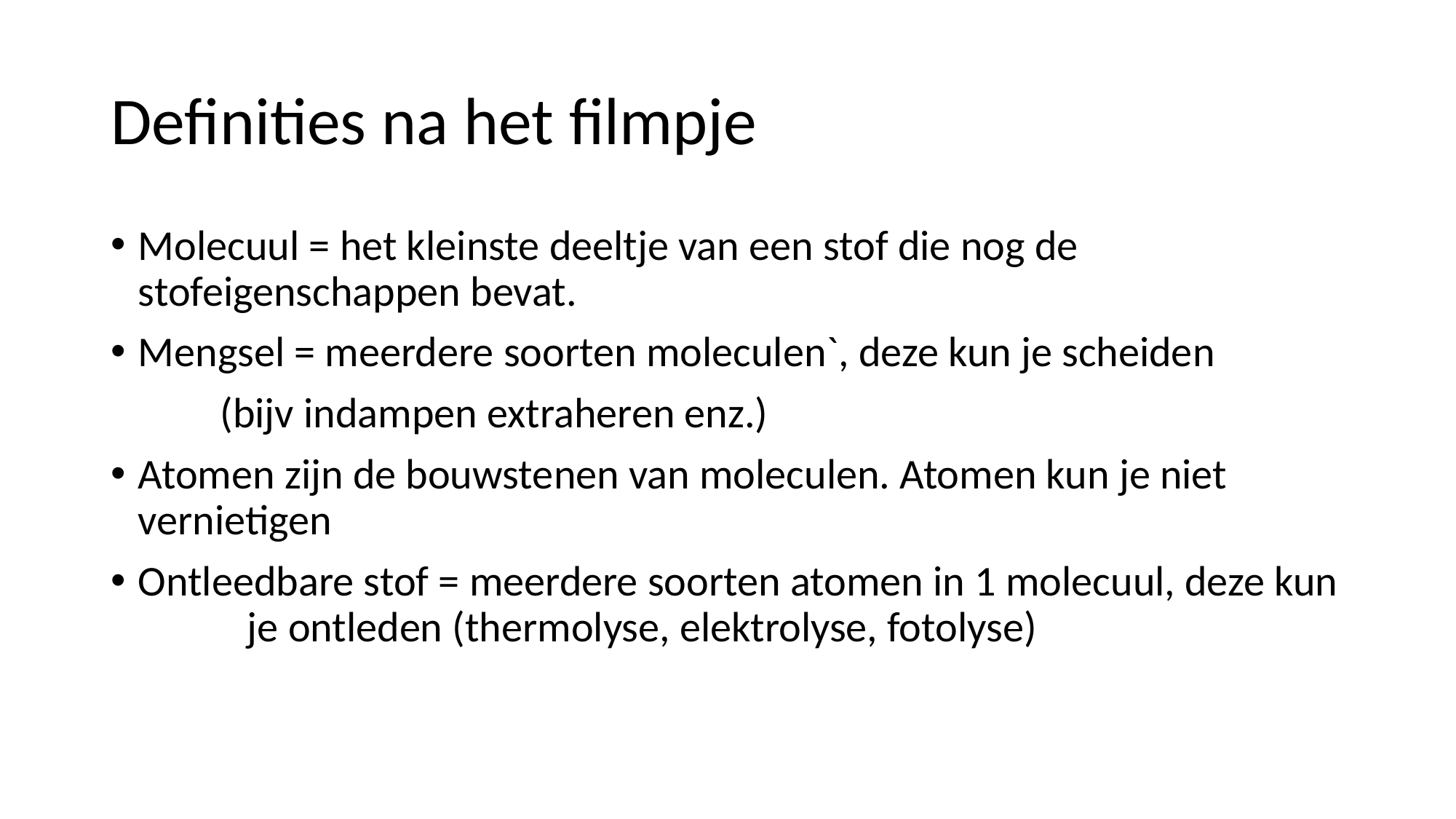

# Definities na het filmpje
Molecuul = het kleinste deeltje van een stof die nog de stofeigenschappen bevat.
Mengsel = meerdere soorten moleculen`, deze kun je scheiden
	(bijv indampen extraheren enz.)
Atomen zijn de bouwstenen van moleculen. Atomen kun je niet vernietigen
Ontleedbare stof = meerdere soorten atomen in 1 molecuul, deze kun 	je ontleden (thermolyse, elektrolyse, fotolyse)